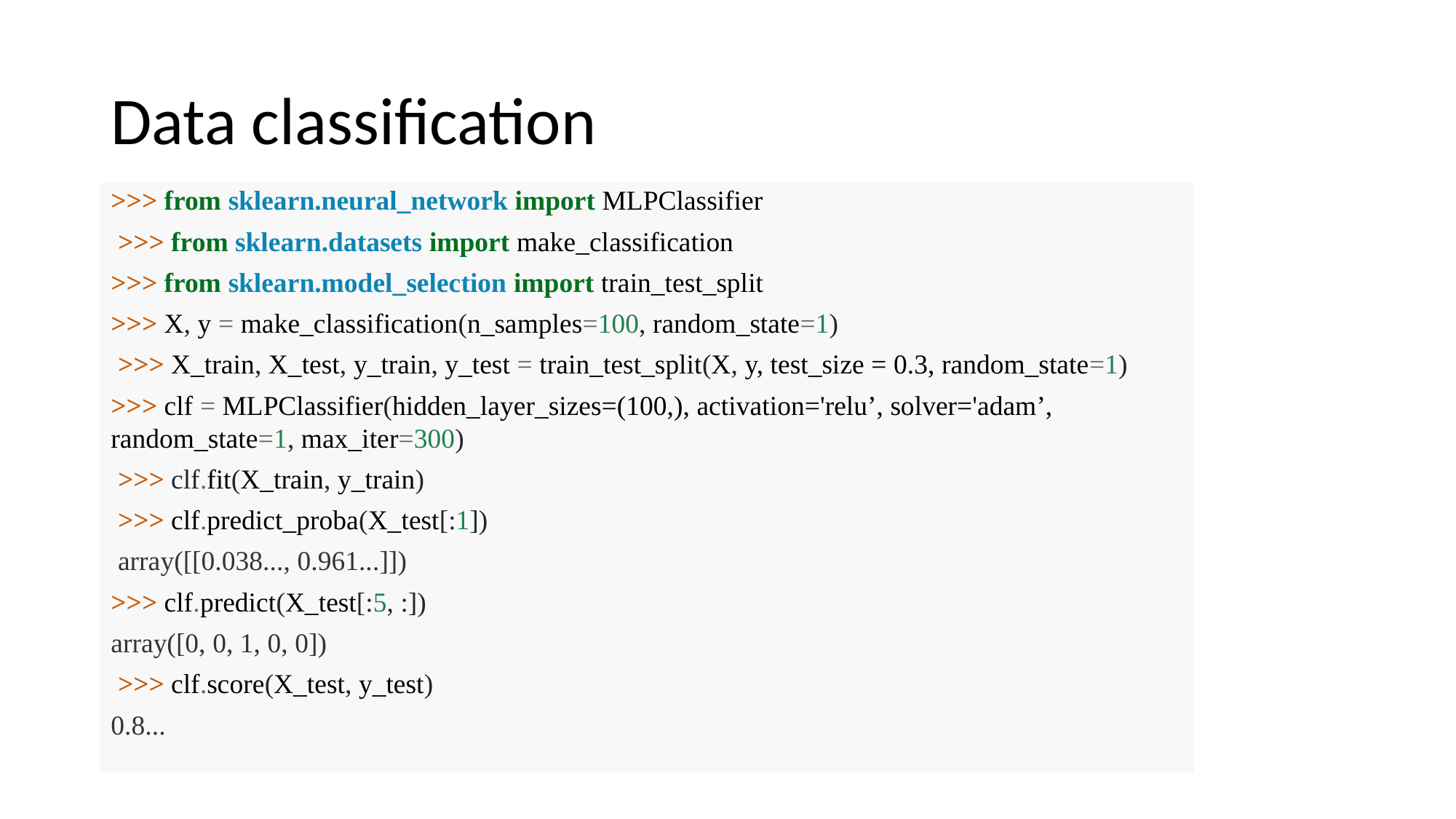

# Data classification
>>> from sklearn.neural_network import MLPClassifier
 >>> from sklearn.datasets import make_classification
>>> from sklearn.model_selection import train_test_split
>>> X, y = make_classification(n_samples=100, random_state=1)
 >>> X_train, X_test, y_train, y_test = train_test_split(X, y, test_size = 0.3, random_state=1)
>>> clf = MLPClassifier(hidden_layer_sizes=(100,), activation='relu’, solver='adam’, random_state=1, max_iter=300)
 >>> clf.fit(X_train, y_train)
 >>> clf.predict_proba(X_test[:1])
 array([[0.038..., 0.961...]])
>>> clf.predict(X_test[:5, :])
array([0, 0, 1, 0, 0])
 >>> clf.score(X_test, y_test)
0.8...